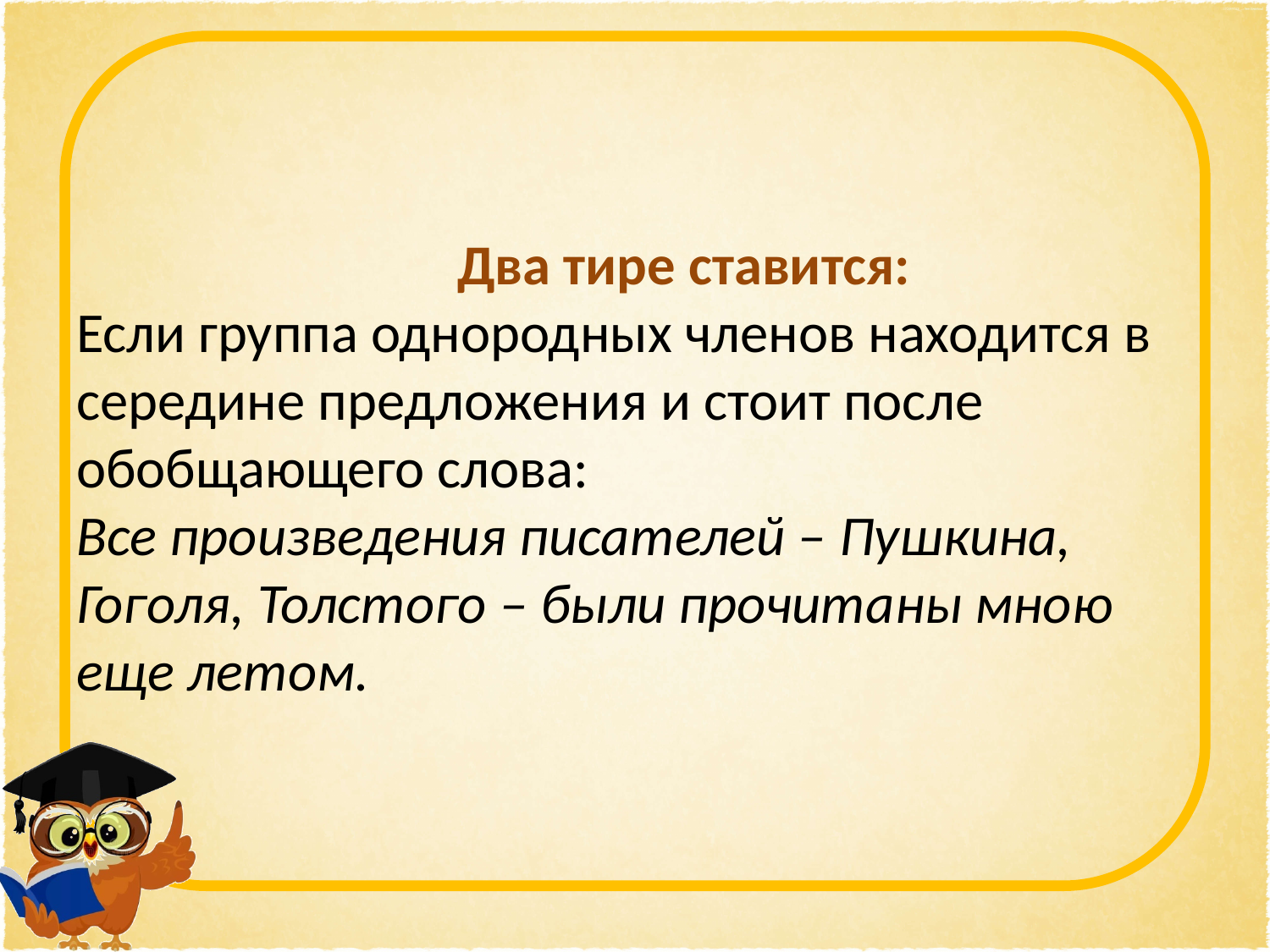

#
			Два тире ставится:
Если группа однородных членов находится в середине предложения и стоит после обобщающего слова:
Все произведения писателей – Пушкина, Гоголя, Толстого – были прочитаны мною еще летом.